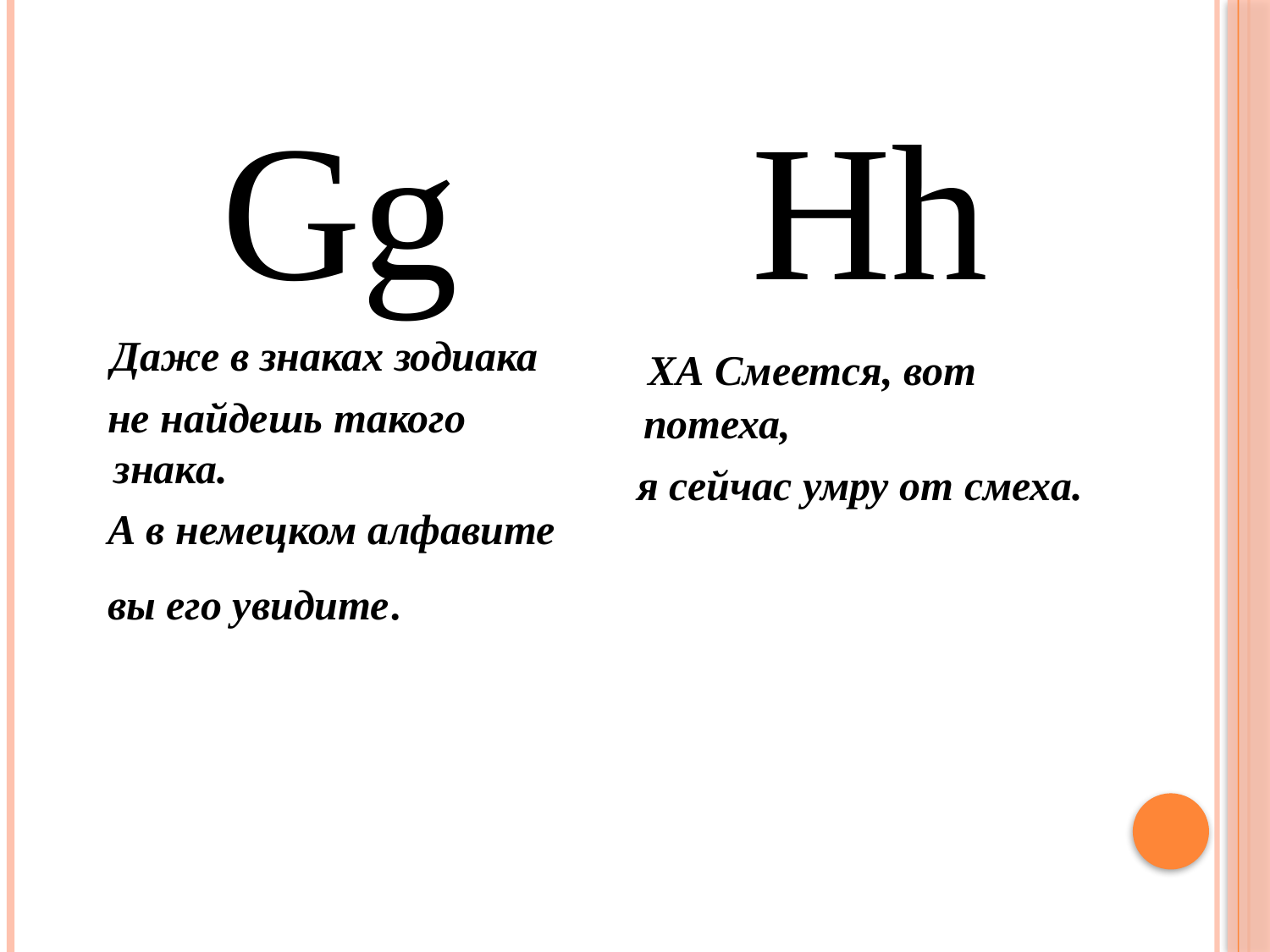

Gg
   Даже в знаках зодиака
   не найдешь такого  знака.
   А в немецком алфавите
   вы его увидите.
   Hh
   ХА Смеется, вот потеха,
   я сейчас умру от смеха.